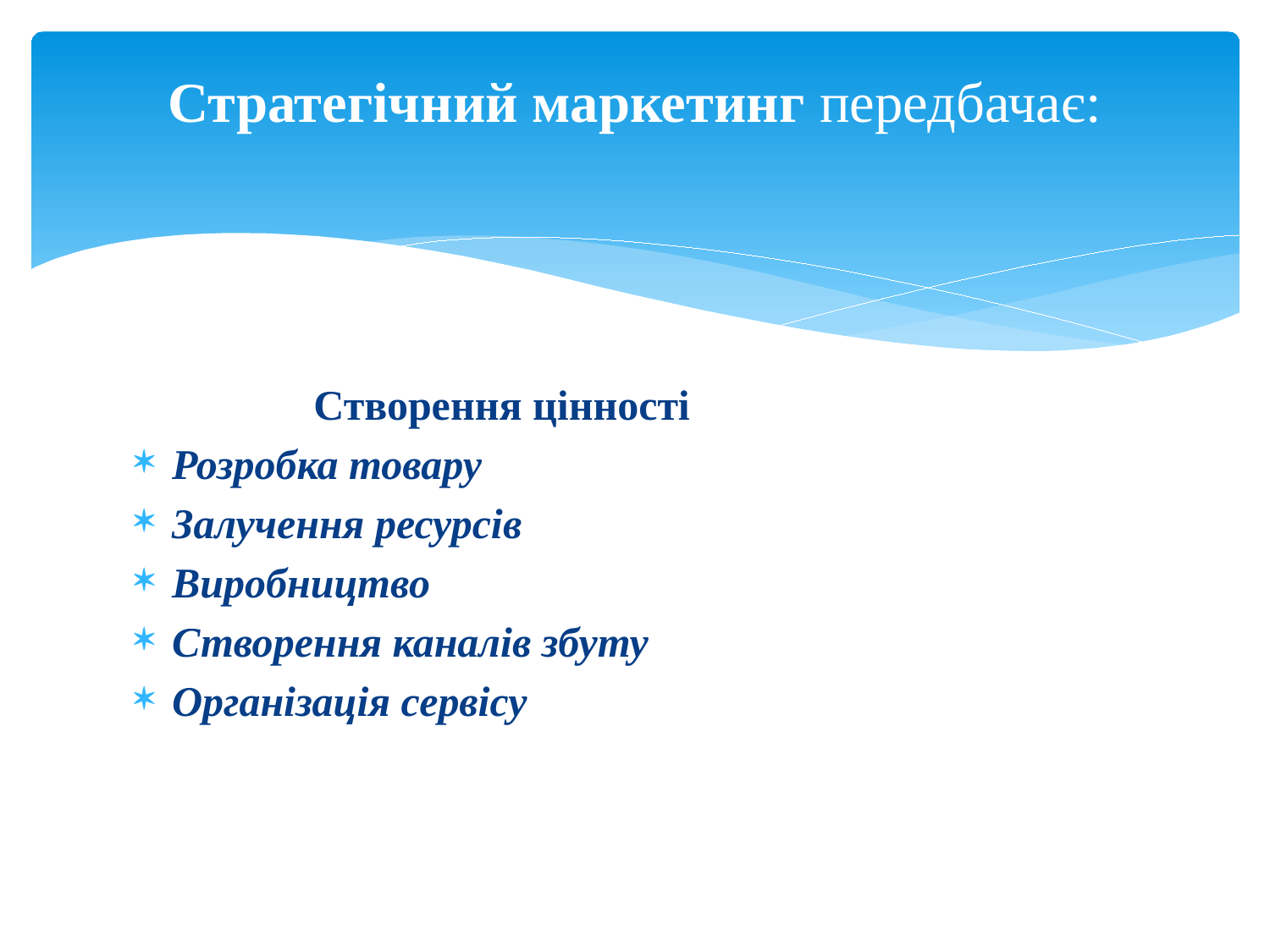

# Стратегічний маркетинг передбачає:
                 Створення цінності
Розробка товару
Залучення ресурсів
Виробництво
Створення каналів збуту
Організація сервісу